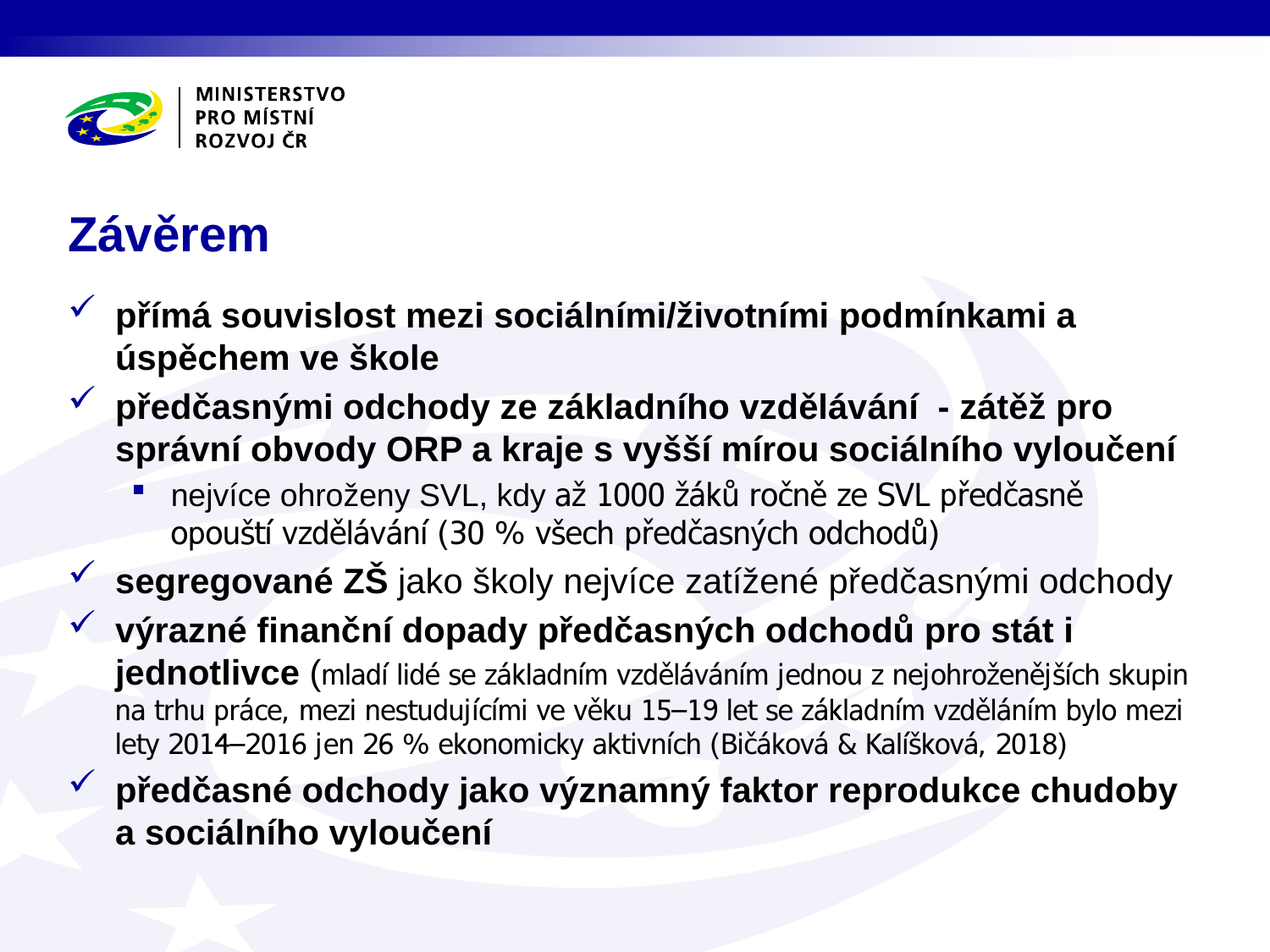

# Závěrem
přímá souvislost mezi sociálními/životními podmínkami a úspěchem ve škole
předčasnými odchody ze základního vzdělávání  - zátěž pro správní obvody ORP a kraje s vyšší mírou sociálního vyloučení
nejvíce ohroženy SVL, kdy až 1000 žáků ročně ze SVL předčasně opouští vzdělávání (30 % všech předčasných odchodů)
segregované ZŠ jako školy nejvíce zatížené předčasnými odchody
výrazné finanční dopady předčasných odchodů pro stát i jednotlivce (mladí lidé se základním vzděláváním jednou z nejohroženějších skupin na trhu práce, mezi nestudujícími ve věku 15–19 let se základním vzděláním bylo mezi lety 2014–2016 jen 26 % ekonomicky aktivních (Bičáková & Kalíšková, 2018)
předčasné odchody jako významný faktor reprodukce chudoby a sociálního vyloučení